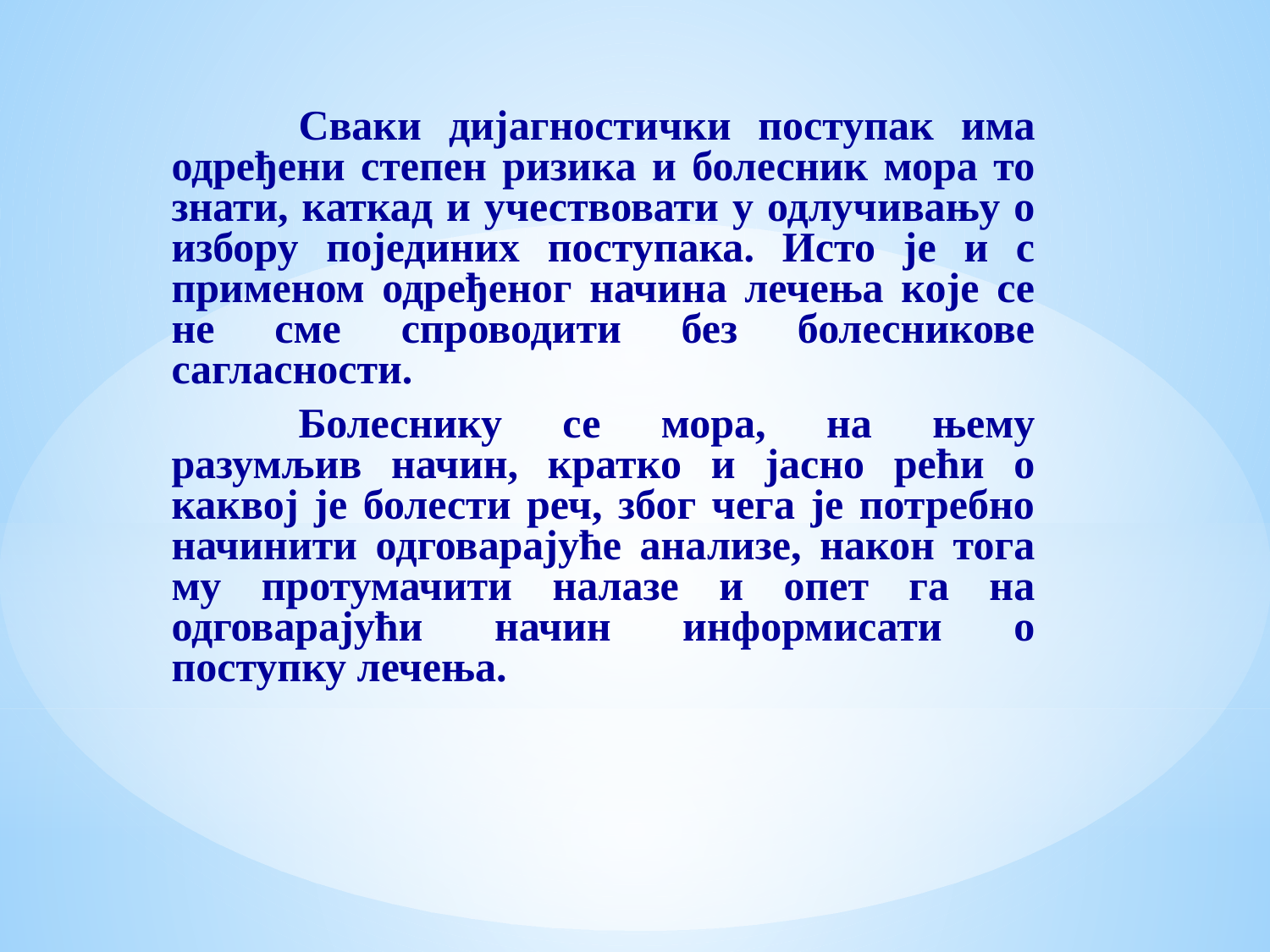

Сваки дијагностички поступак има одређени степен ризика и болесник мора то знати, каткад и учествовати у одлучивању о избору појединих поступака. Исто је и с применом одређеног начина лечења које се не сме спроводити без болесникове сагласности.
	Болеснику се мора, на њему разумљив начин, кратко и јасно рећи о каквој је болести реч, због чега је потребно начинити одговарајуће анализе, након тога му протумачити налазе и опет га на одговарајући начин информисати о поступку лечења.